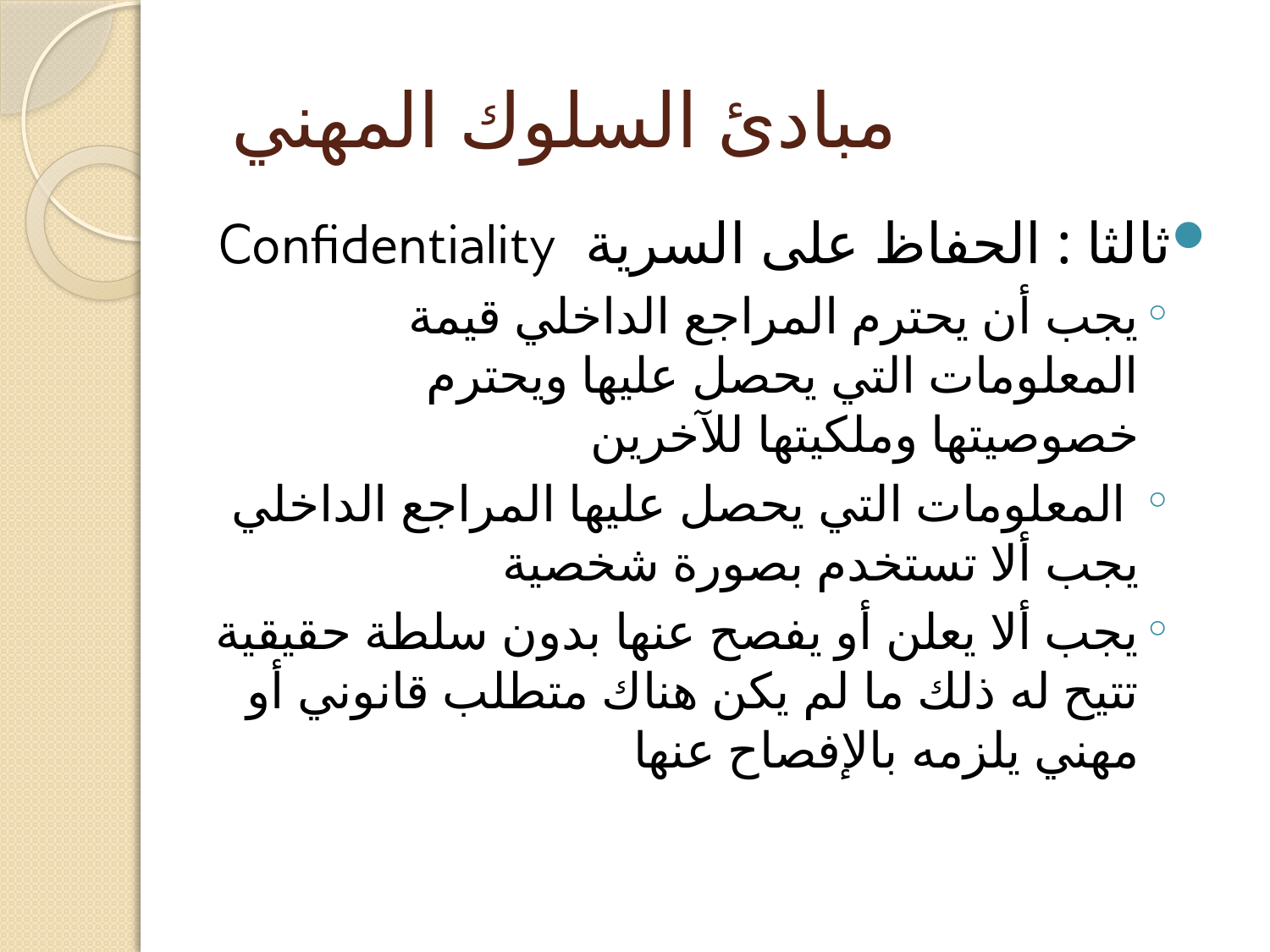

# مبادئ السلوك المهني
ثالثا : الحفاظ على السرية  Confidentiality
يجب أن يحترم المراجع الداخلي قيمة المعلومات التي يحصل عليها ويحترم خصوصيتها وملكيتها للآخرين
 المعلومات التي يحصل عليها المراجع الداخلي يجب ألا تستخدم بصورة شخصية
يجب ألا يعلن أو يفصح عنها بدون سلطة حقيقية تتيح له ذلك ما لم يكن هناك متطلب قانوني أو مهني يلزمه بالإفصاح عنها